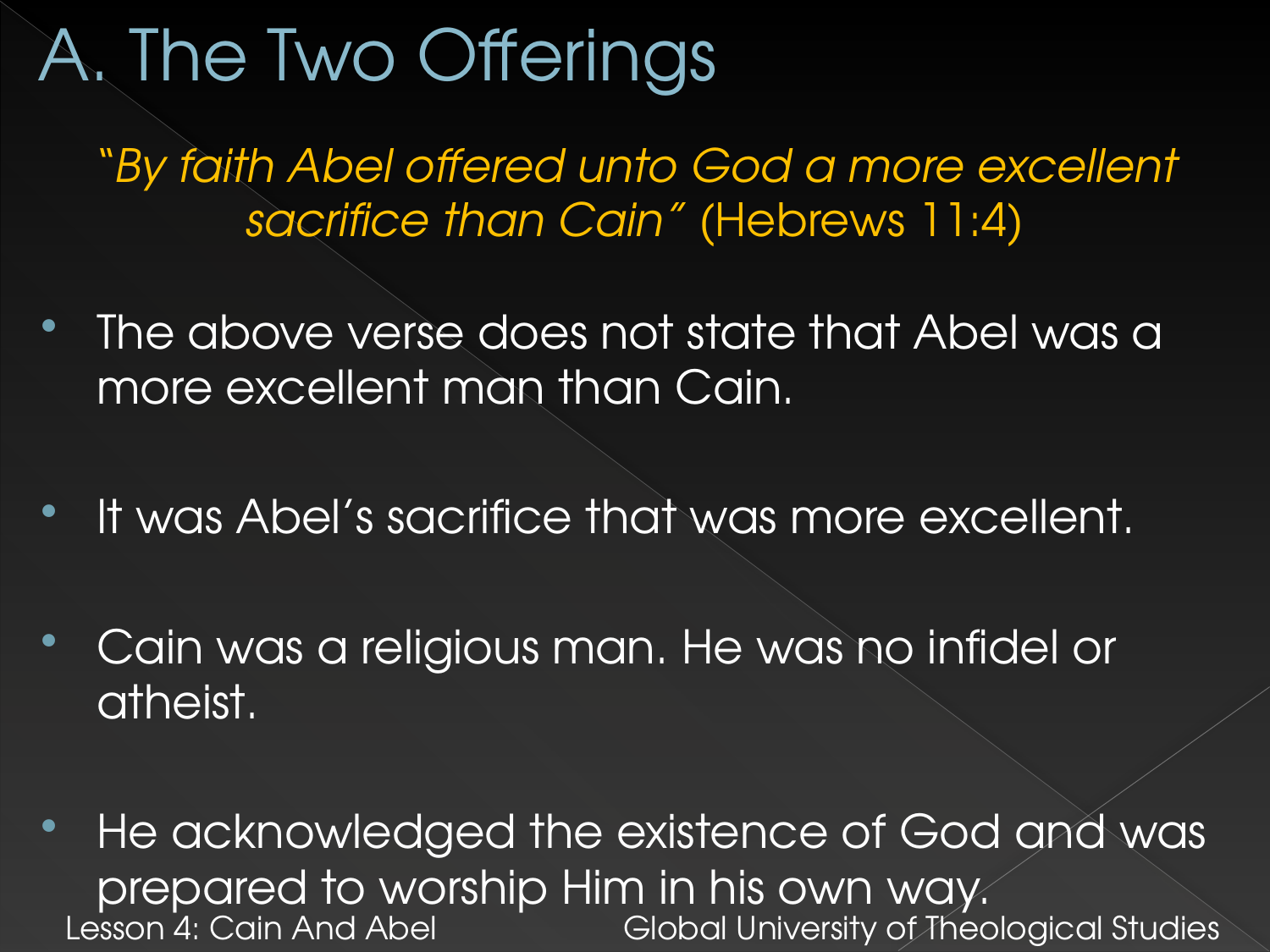

# A. The Two Offerings
“By faith Abel offered unto God a more excellent sacrifice than Cain” (Hebrews 11:4)
The above verse does not state that Abel was a more excellent man than Cain.

It was Abel’s sacrifice that was more excellent.

Cain was a religious man. He was no infidel or atheist.

He acknowledged the existence of God and was prepared to worship Him in his own way.
Lesson 4: Cain And Abel                     Global University of Theological Studies